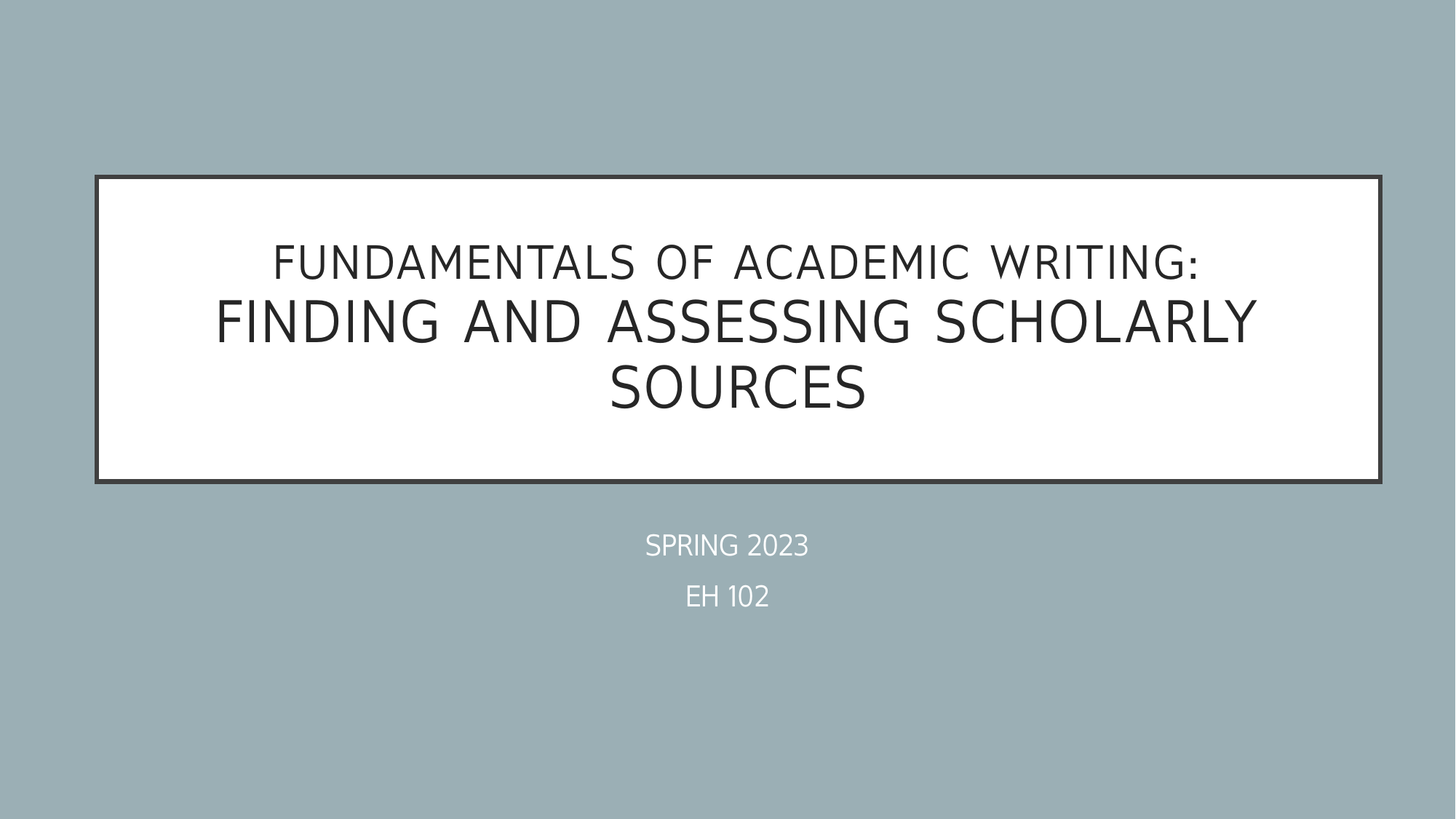

# FUNDAMENTALS OF ACADEMIC WRITING: finding and assessing SCHOLARLY sources
SPRING 2023
EH 102